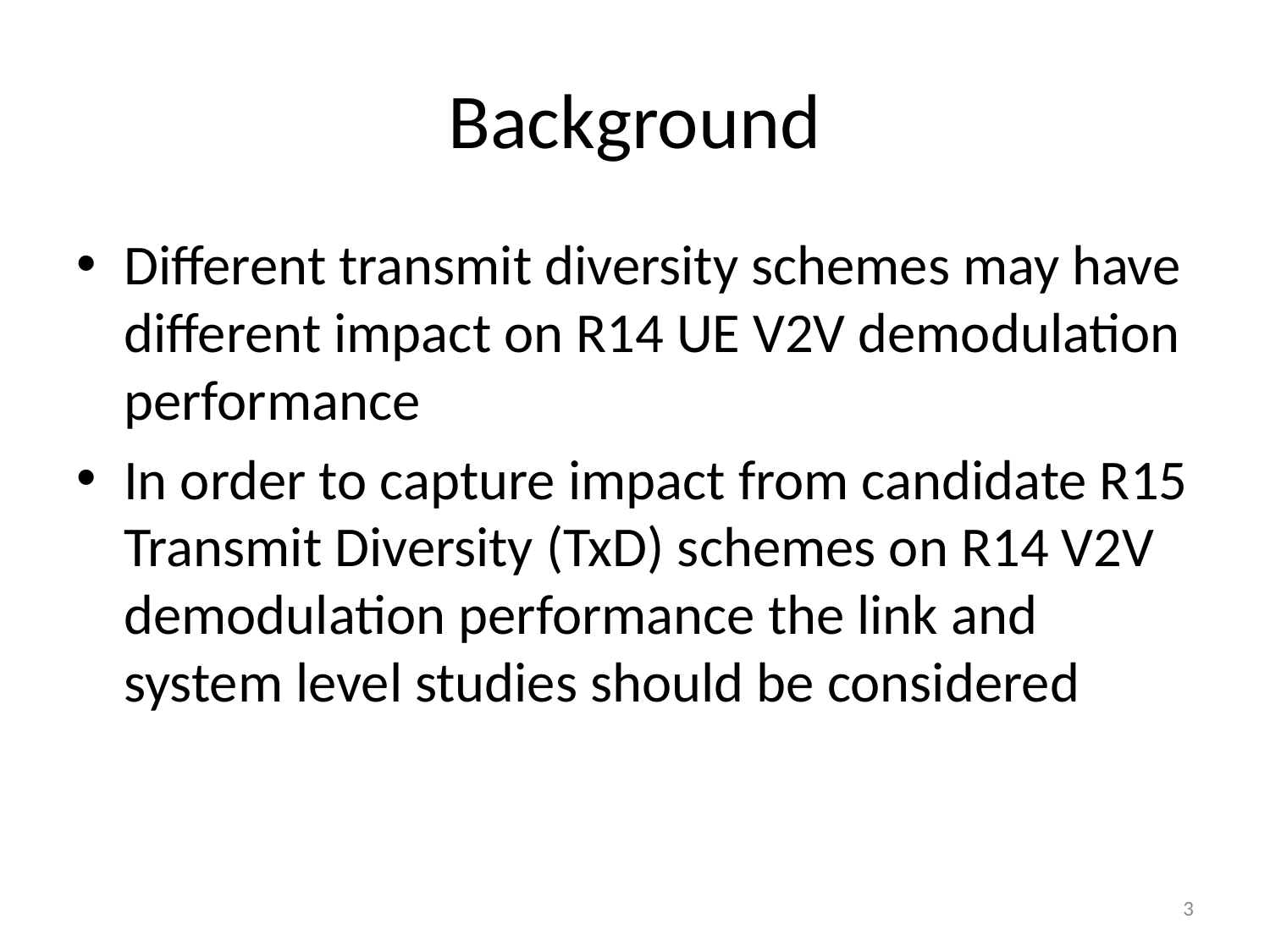

# Background
Different transmit diversity schemes may have different impact on R14 UE V2V demodulation performance
In order to capture impact from candidate R15 Transmit Diversity (TxD) schemes on R14 V2V demodulation performance the link and system level studies should be considered
3